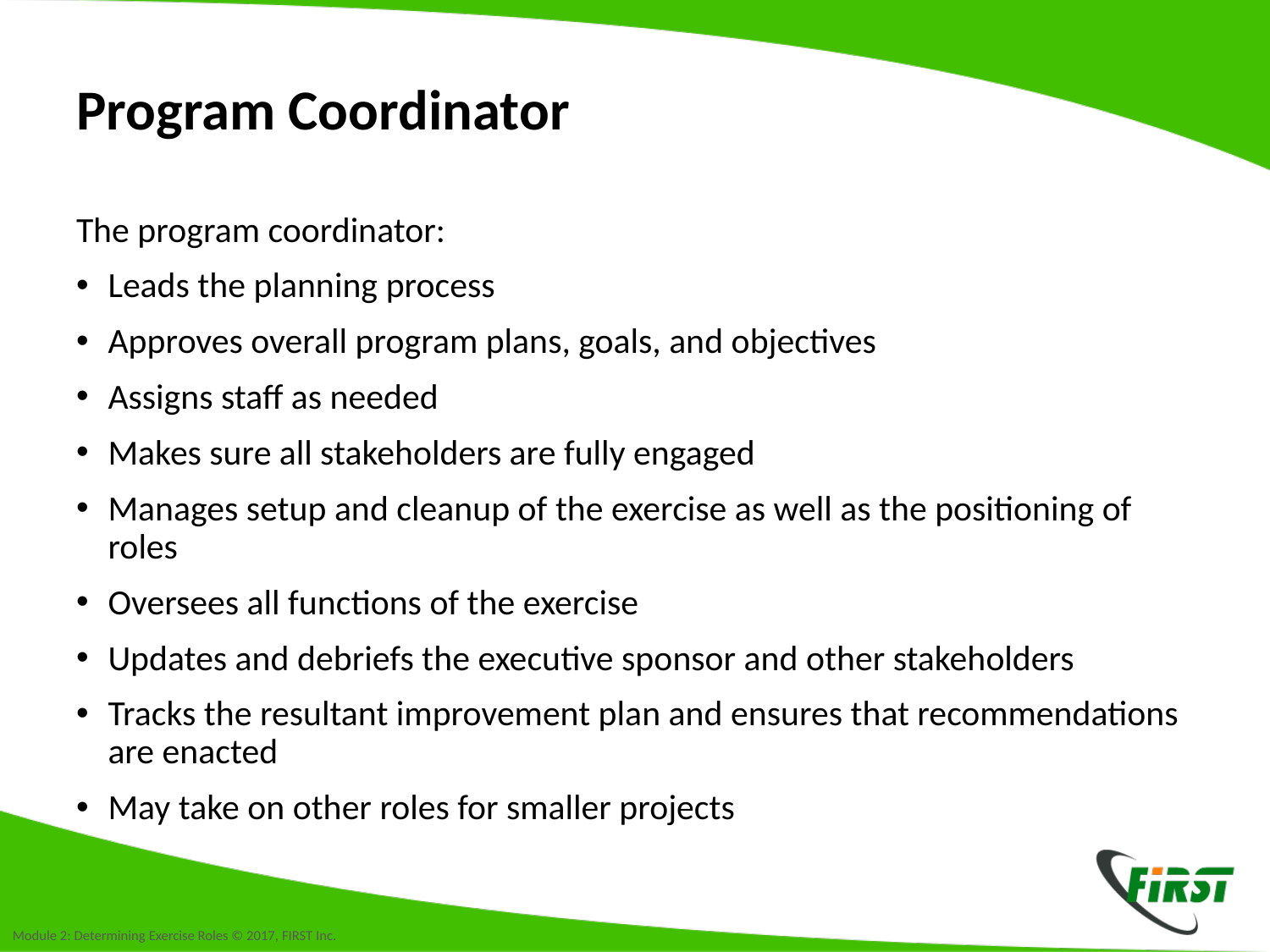

# Program Coordinator
The program coordinator:
Leads the planning process
Approves overall program plans, goals, and objectives
Assigns staff as needed
Makes sure all stakeholders are fully engaged
Manages setup and cleanup of the exercise as well as the positioning of roles
Oversees all functions of the exercise
Updates and debriefs the executive sponsor and other stakeholders
Tracks the resultant improvement plan and ensures that recommendations are enacted
May take on other roles for smaller projects